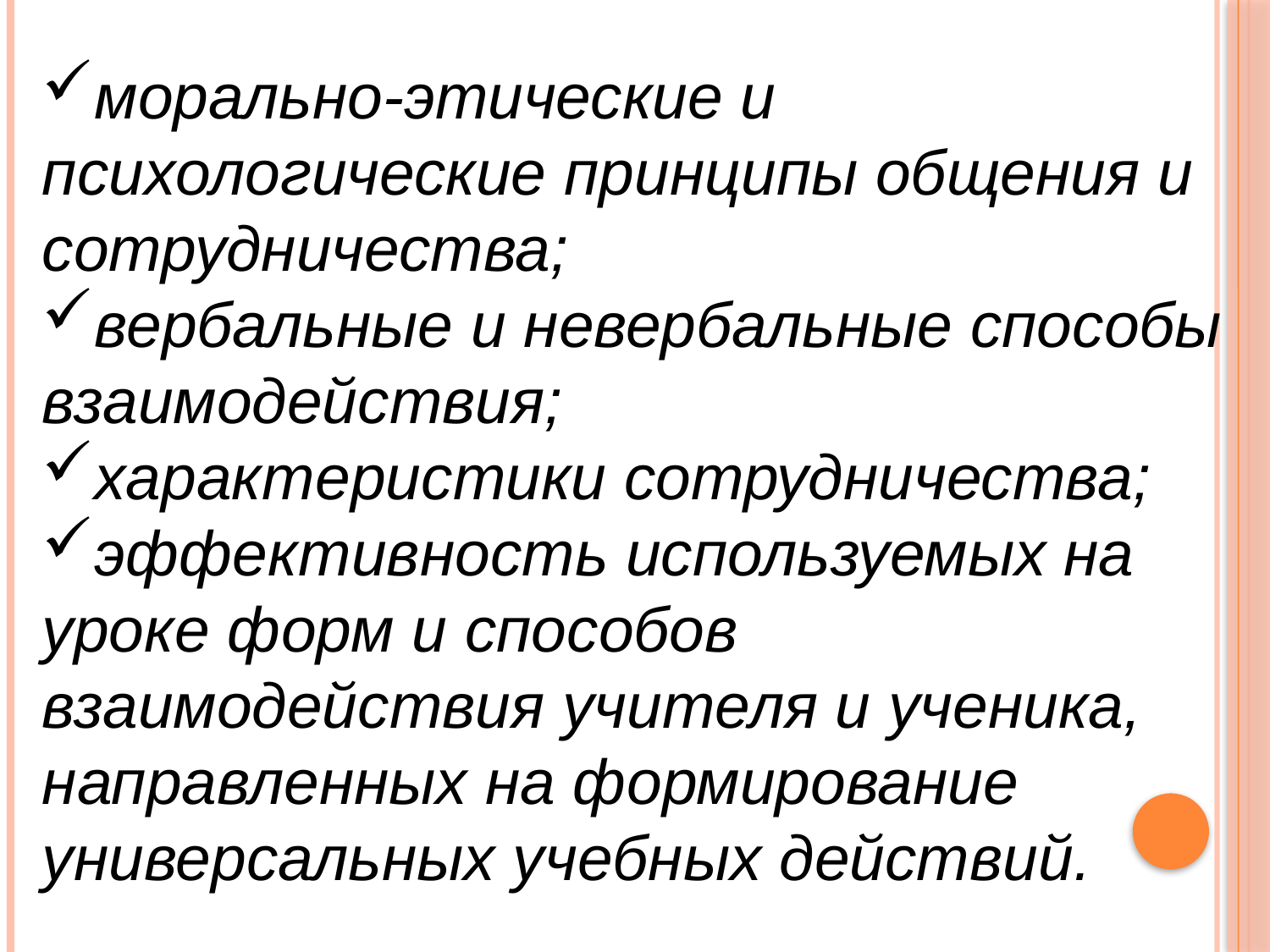

морально-этические и психологические принципы общения и сотрудничества;
вербальные и невербальные способы взаимодействия;
характеристики сотрудничества;
эффективность используемых на уроке форм и способов взаимодействия учителя и ученика, направленных на формирование универсальных учебных действий.